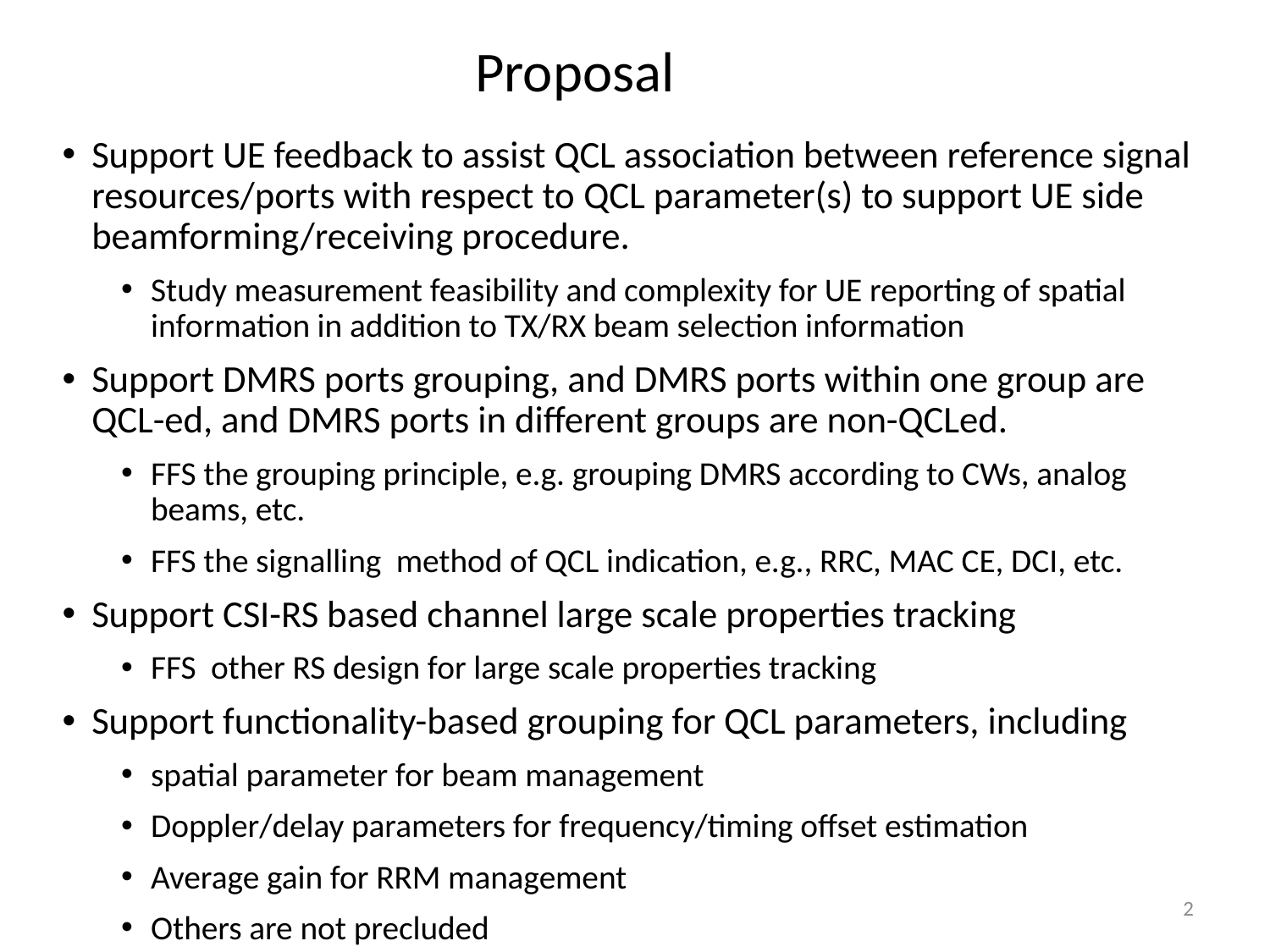

Proposal
Support UE feedback to assist QCL association between reference signal resources/ports with respect to QCL parameter(s) to support UE side beamforming/receiving procedure.
Study measurement feasibility and complexity for UE reporting of spatial information in addition to TX/RX beam selection information
Support DMRS ports grouping, and DMRS ports within one group are QCL-ed, and DMRS ports in different groups are non-QCLed.
FFS the grouping principle, e.g. grouping DMRS according to CWs, analog beams, etc.
FFS the signalling  method of QCL indication, e.g., RRC, MAC CE, DCI, etc.
Support CSI-RS based channel large scale properties tracking
FFS  other RS design for large scale properties tracking
Support functionality-based grouping for QCL parameters, including
spatial parameter for beam management
Doppler/delay parameters for frequency/timing offset estimation
Average gain for RRM management
Others are not precluded
2